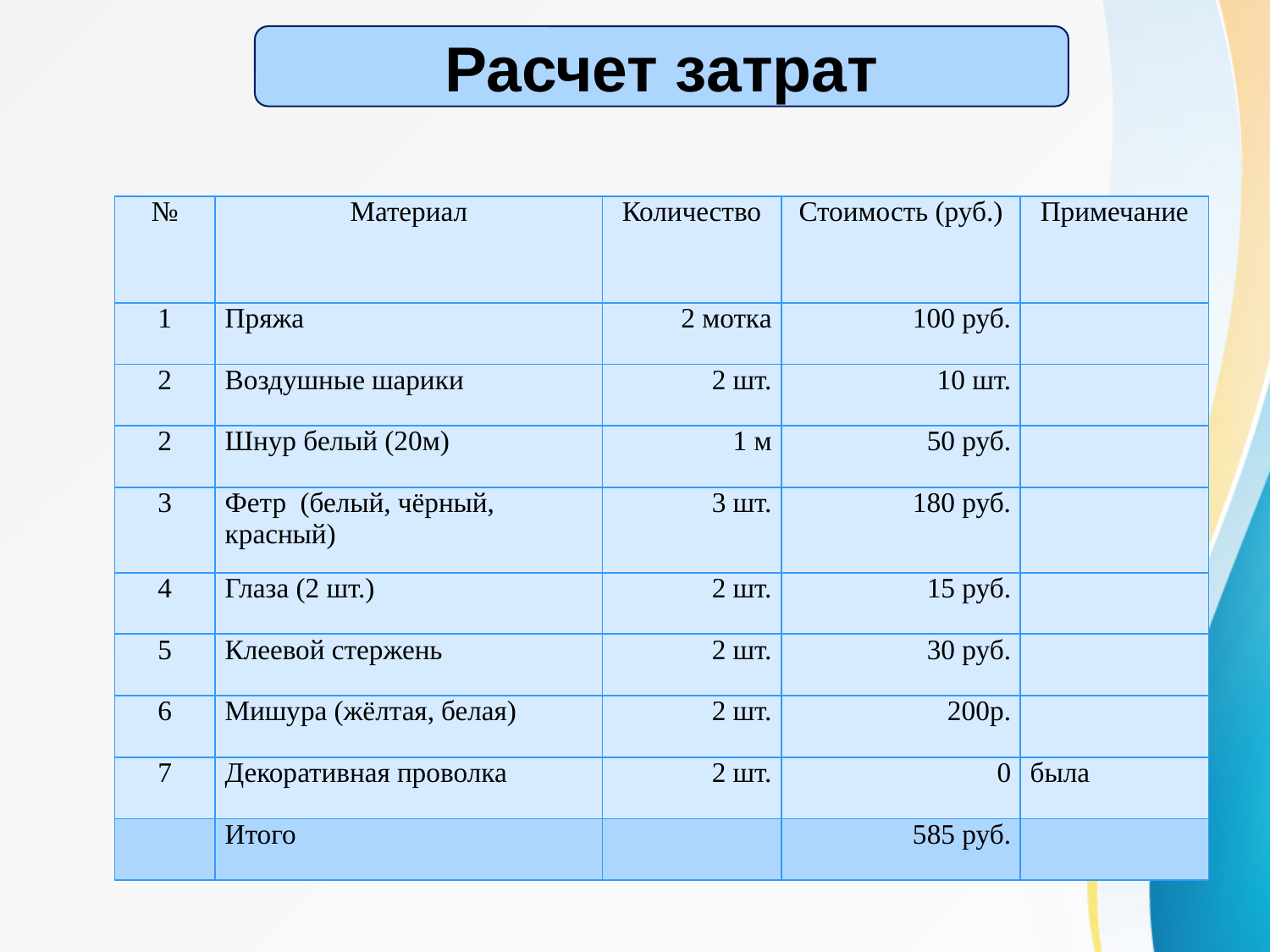

Расчет затрат
| № | Материал | Количество | Стоимость (руб.) | Примечание |
| --- | --- | --- | --- | --- |
| 1 | Пряжа | 2 мотка | 100 руб. |  |
| 2 | Воздушные шарики | 2 шт. | 10 шт. |  |
| 2 | Шнур белый (20м) | 1 м | 50 руб. |  |
| 3 | Фетр (белый, чёрный, красный) | 3 шт. | 180 руб. |  |
| 4 | Глаза (2 шт.) | 2 шт. | 15 руб. |  |
| 5 | Клеевой стержень | 2 шт. | 30 руб. |  |
| 6 | Мишура (жёлтая, белая) | 2 шт. | 200р. |  |
| 7 | Декоративная проволка | 2 шт. | 0 | была |
|  | Итого |  | 585 руб. |  |